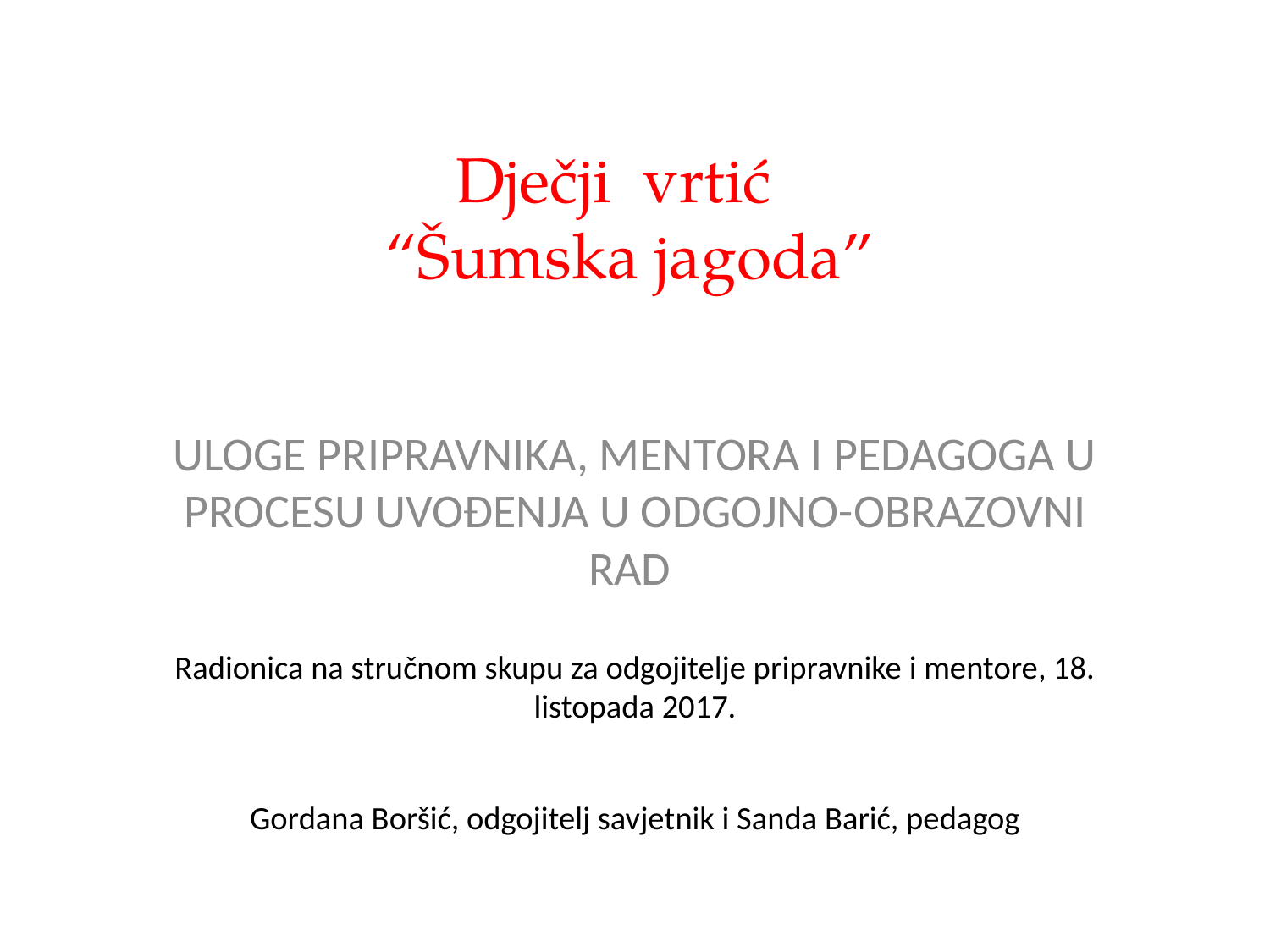

# Dječji  vrtić “Šumska jagoda”
ULOGE PRIPRAVNIKA, MENTORA I PEDAGOGA U PROCESU UVOĐENJA U ODGOJNO-OBRAZOVNI RAD

Radionica na stručnom skupu za odgojitelje pripravnike i mentore, 18. listopada 2017.

Gordana Boršić, odgojitelj savjetnik i Sanda Barić, pedagog